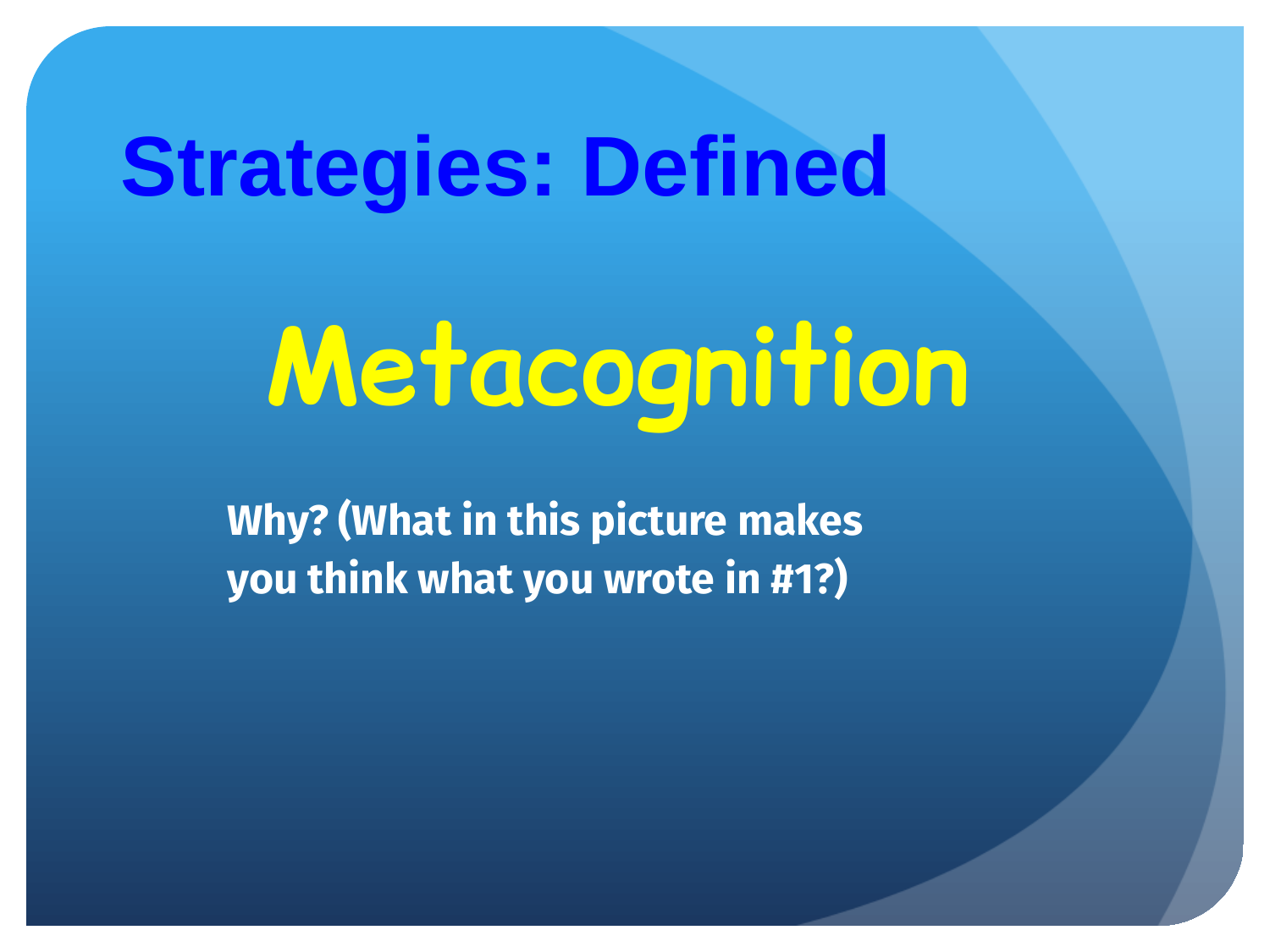

# Strategies: Defined
Metacognition
Why? (What in this picture makes you think what you wrote in #1?)